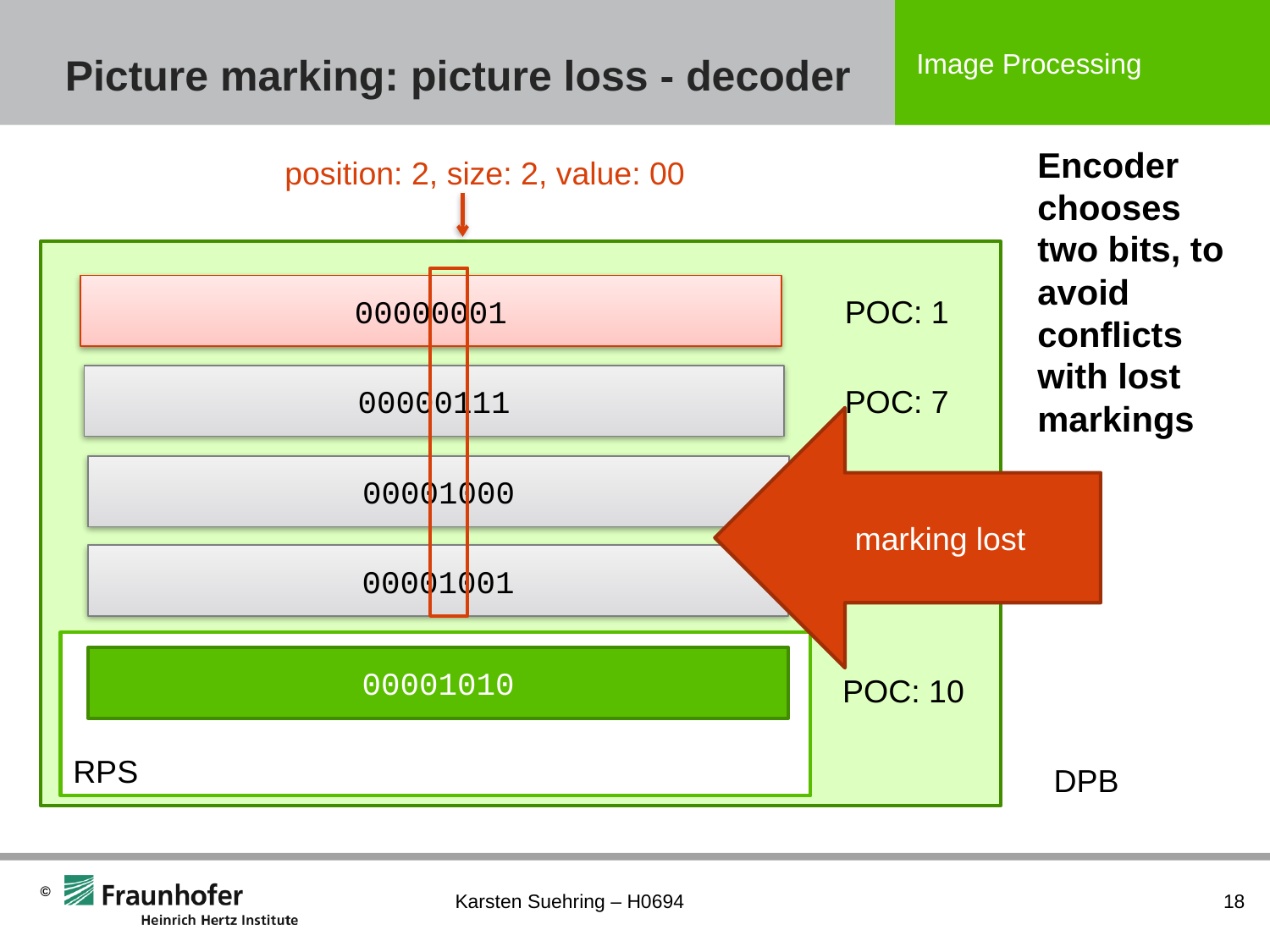

# Picture marking: picture loss - decoder
Encoder chooses two bits, to avoid conflicts with lost markings
position: 2, size: 2, value: 00

00000001
POC: 1
00000111
POC: 7
marking lost
00001000
POC: 8
00001001
POC: 9
RPS
00001010
POC: 10
DPB
Karsten Suehring – H0694
18